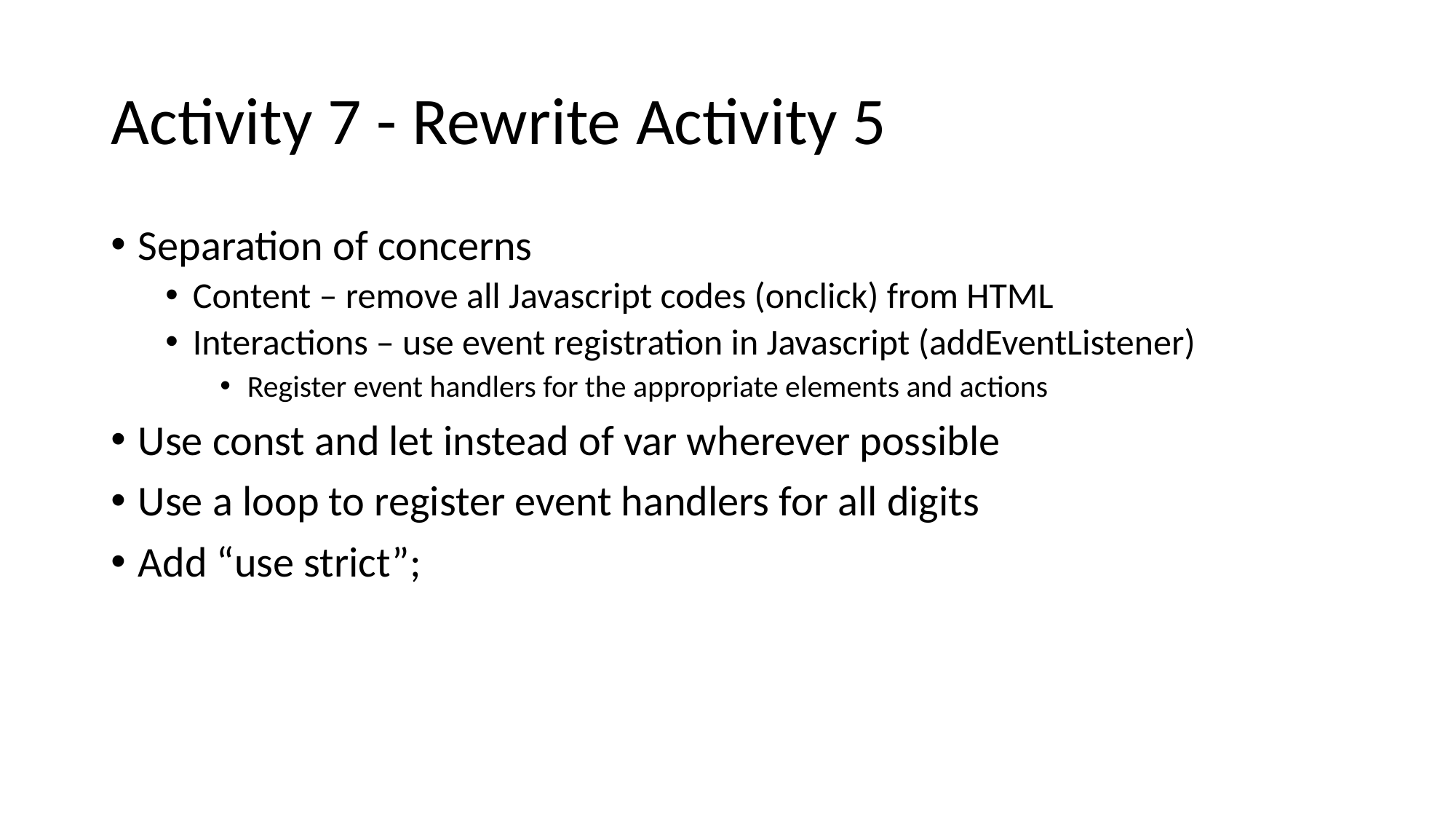

# Activity 7 - Rewrite Activity 5
Separation of concerns
Content – remove all Javascript codes (onclick) from HTML
Interactions – use event registration in Javascript (addEventListener)
Register event handlers for the appropriate elements and actions
Use const and let instead of var wherever possible
Use a loop to register event handlers for all digits
Add “use strict”;